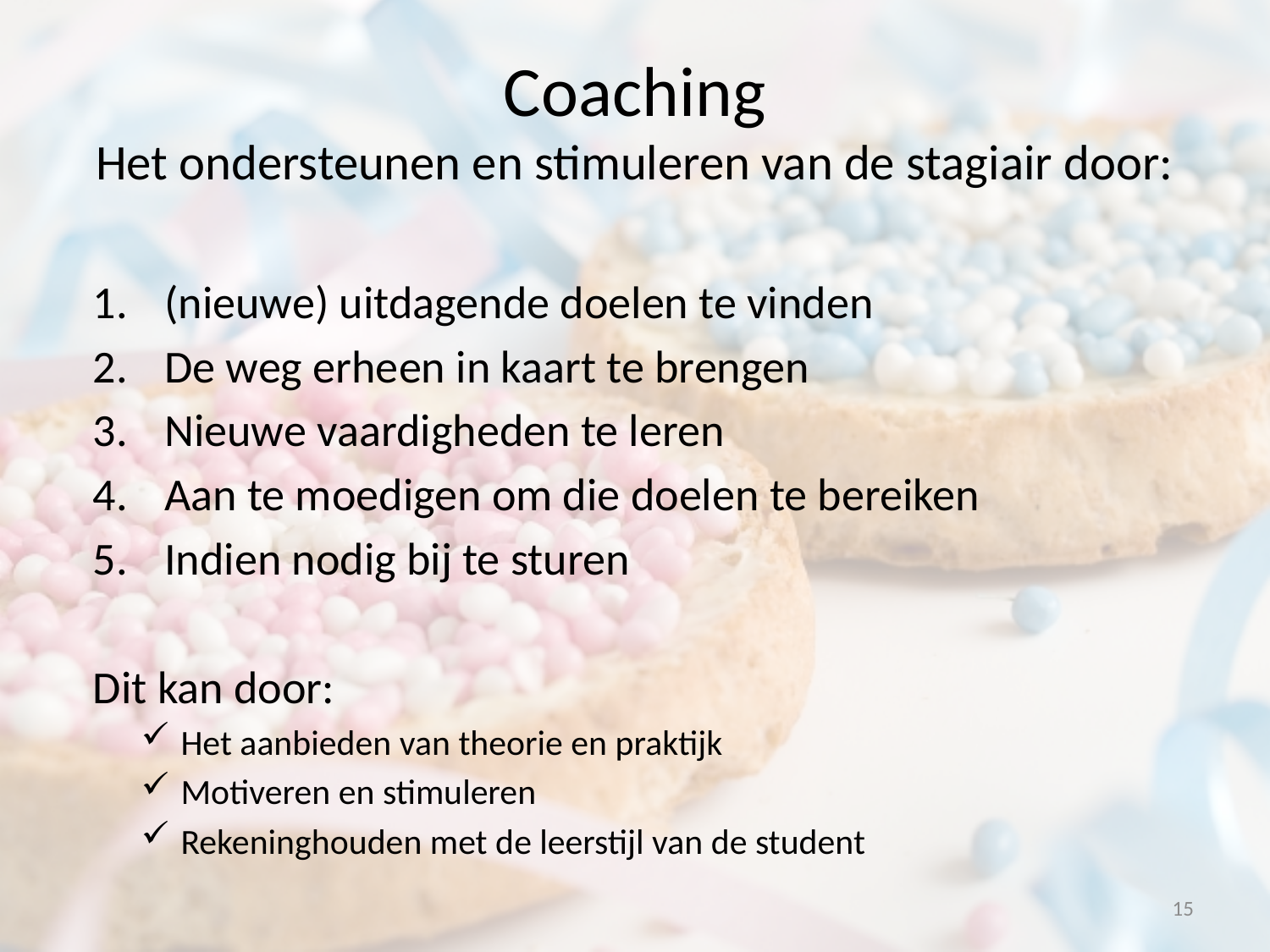

# Coaching Het ondersteunen en stimuleren van de stagiair door:
(nieuwe) uitdagende doelen te vinden
De weg erheen in kaart te brengen
Nieuwe vaardigheden te leren
Aan te moedigen om die doelen te bereiken
Indien nodig bij te sturen

Dit kan door:
Het aanbieden van theorie en praktijk
Motiveren en stimuleren
Rekeninghouden met de leerstijl van de student
15